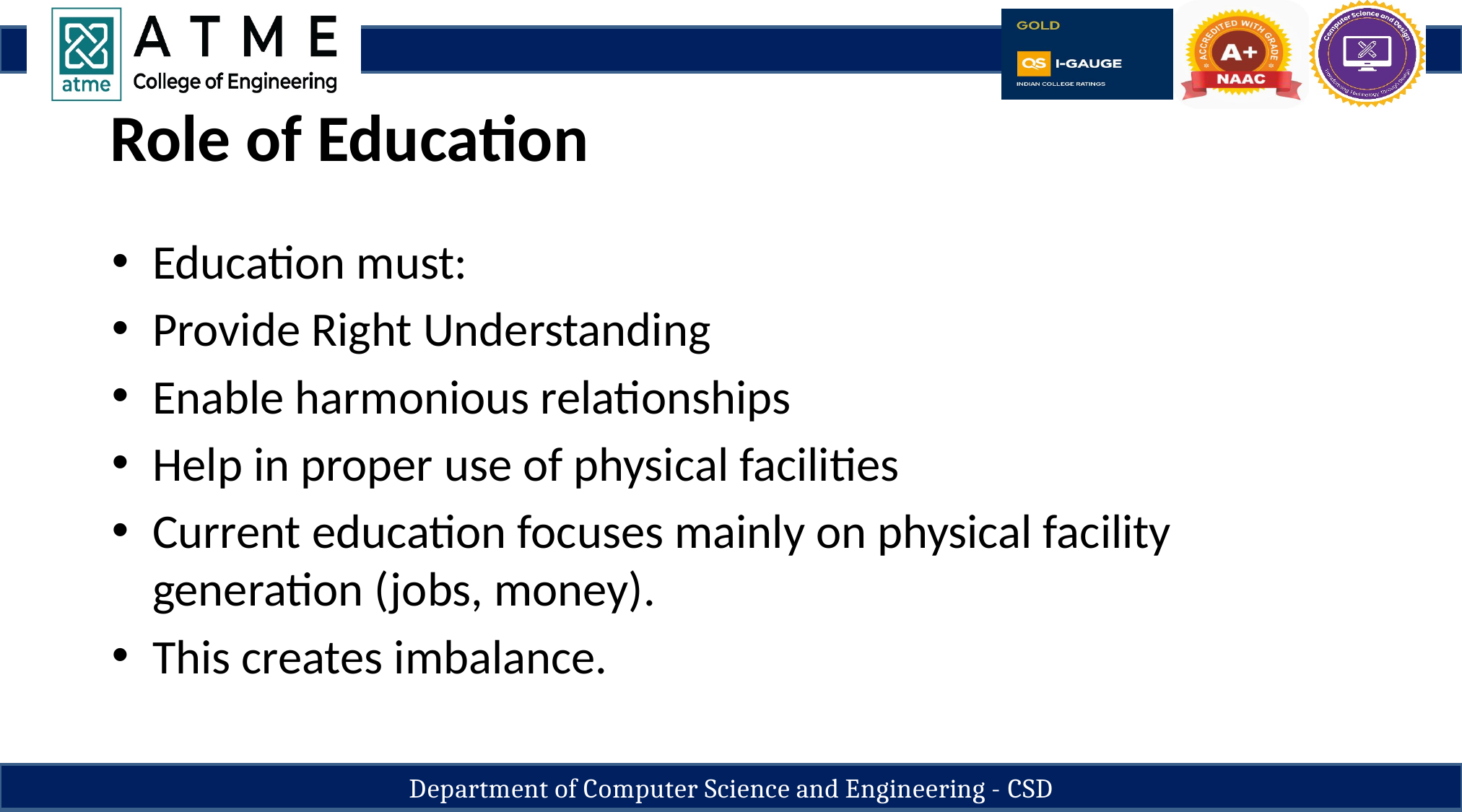

10
Role of Education
Education must:
Provide Right Understanding
Enable harmonious relationships
Help in proper use of physical facilities
Current education focuses mainly on physical facility generation (jobs, money).
This creates imbalance.

Department of Computer Science and Engineering - CSD